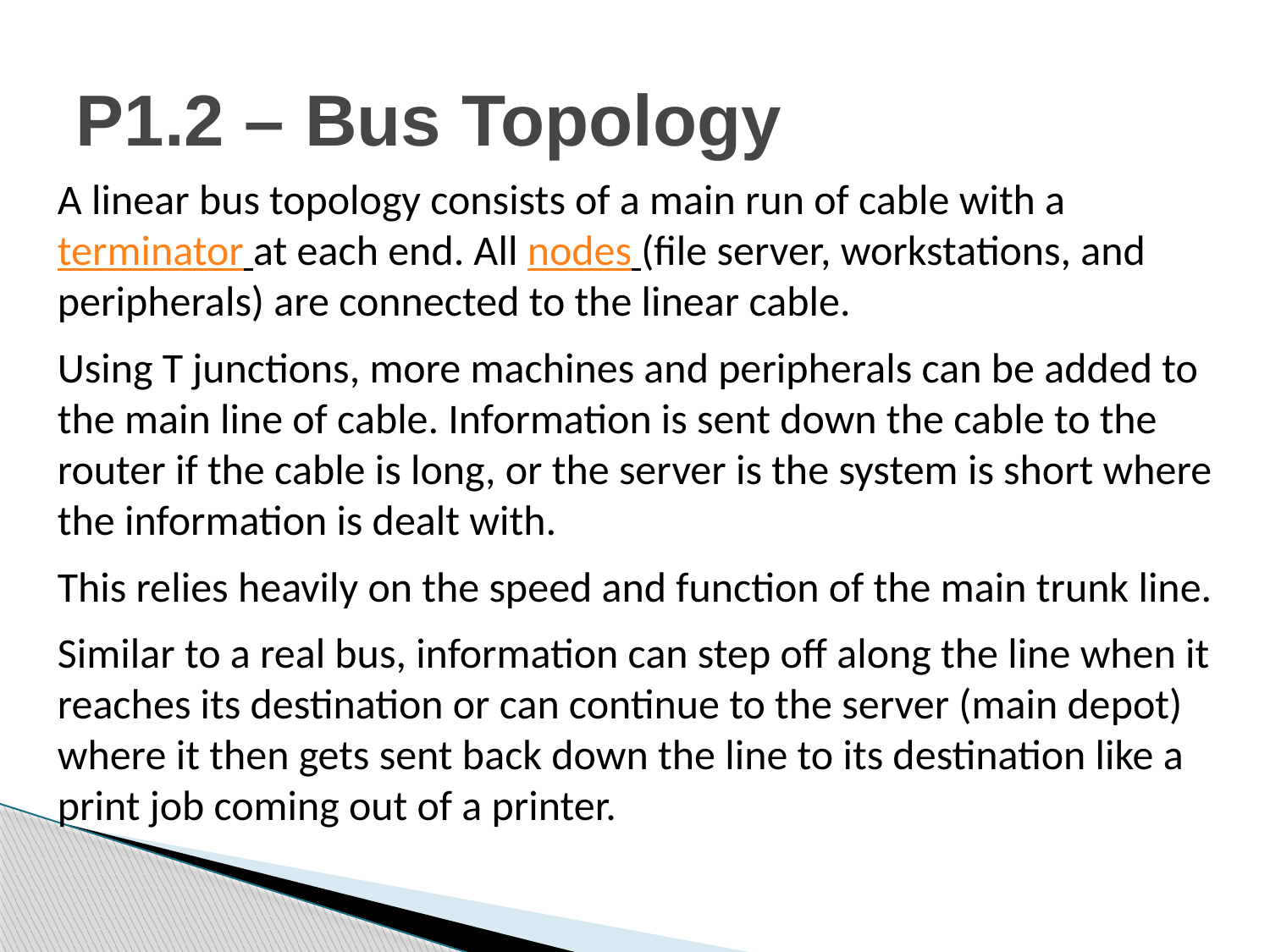

# P1.2 – Bus Topology
A linear bus topology consists of a main run of cable with a terminator at each end. All nodes (file server, workstations, and peripherals) are connected to the linear cable.
Using T junctions, more machines and peripherals can be added to the main line of cable. Information is sent down the cable to the router if the cable is long, or the server is the system is short where the information is dealt with.
This relies heavily on the speed and function of the main trunk line.
Similar to a real bus, information can step off along the line when it reaches its destination or can continue to the server (main depot) where it then gets sent back down the line to its destination like a print job coming out of a printer.